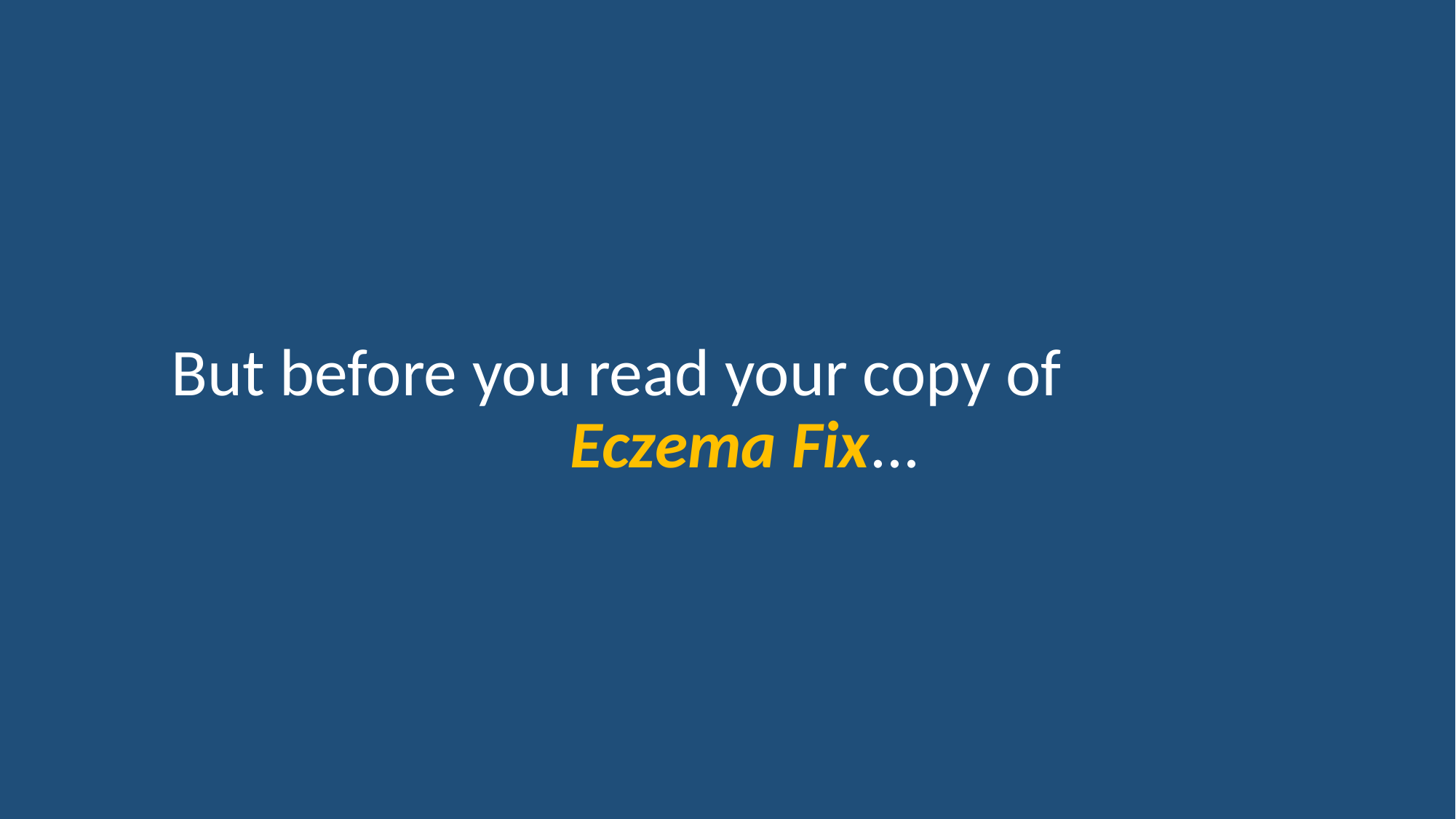

# But before you read your copy of                  Eczema Fix...